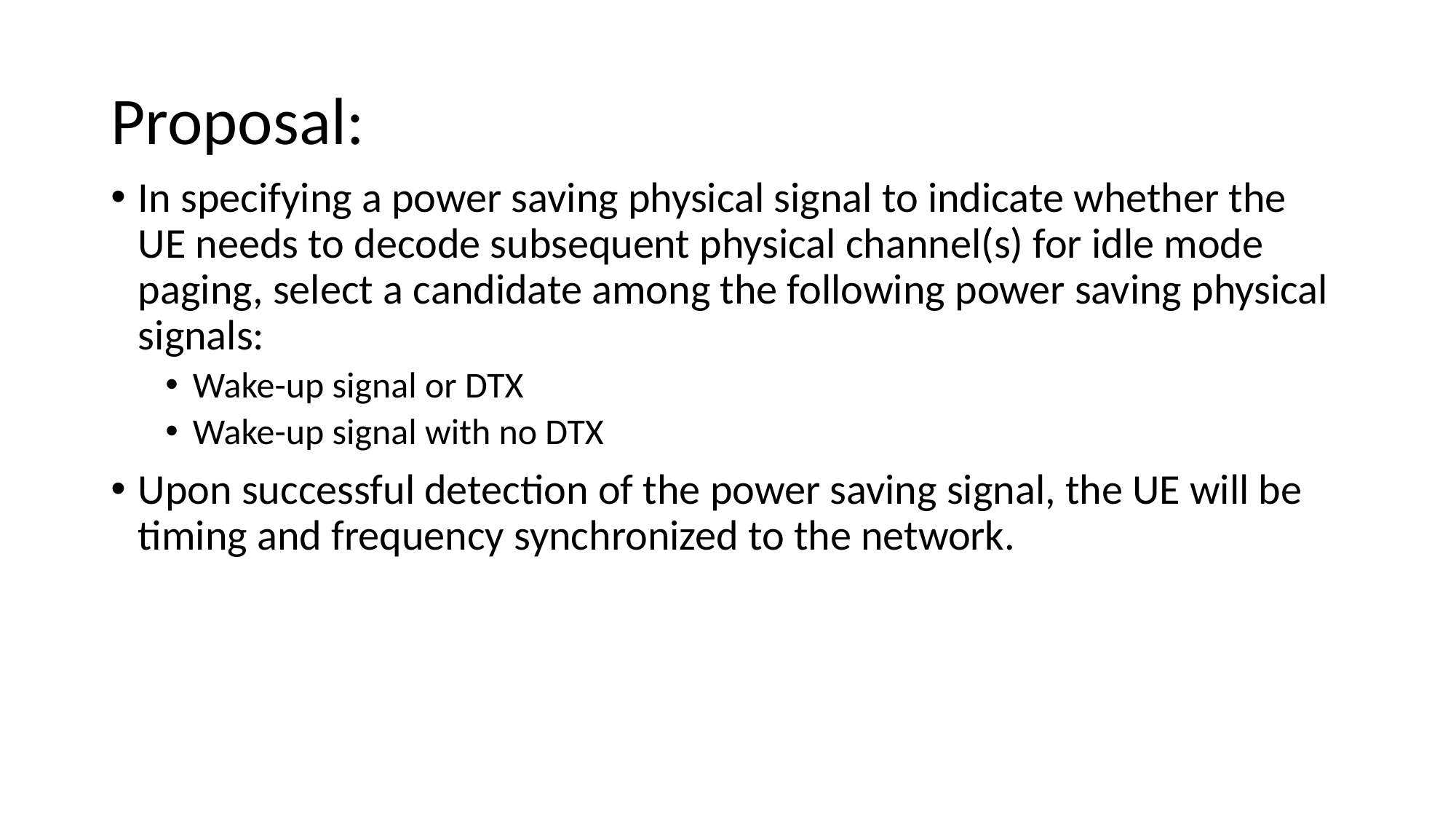

# Proposal:
In specifying a power saving physical signal to indicate whether the UE needs to decode subsequent physical channel(s) for idle mode paging, select a candidate among the following power saving physical signals:
Wake-up signal or DTX
Wake-up signal with no DTX
Upon successful detection of the power saving signal, the UE will be timing and frequency synchronized to the network.